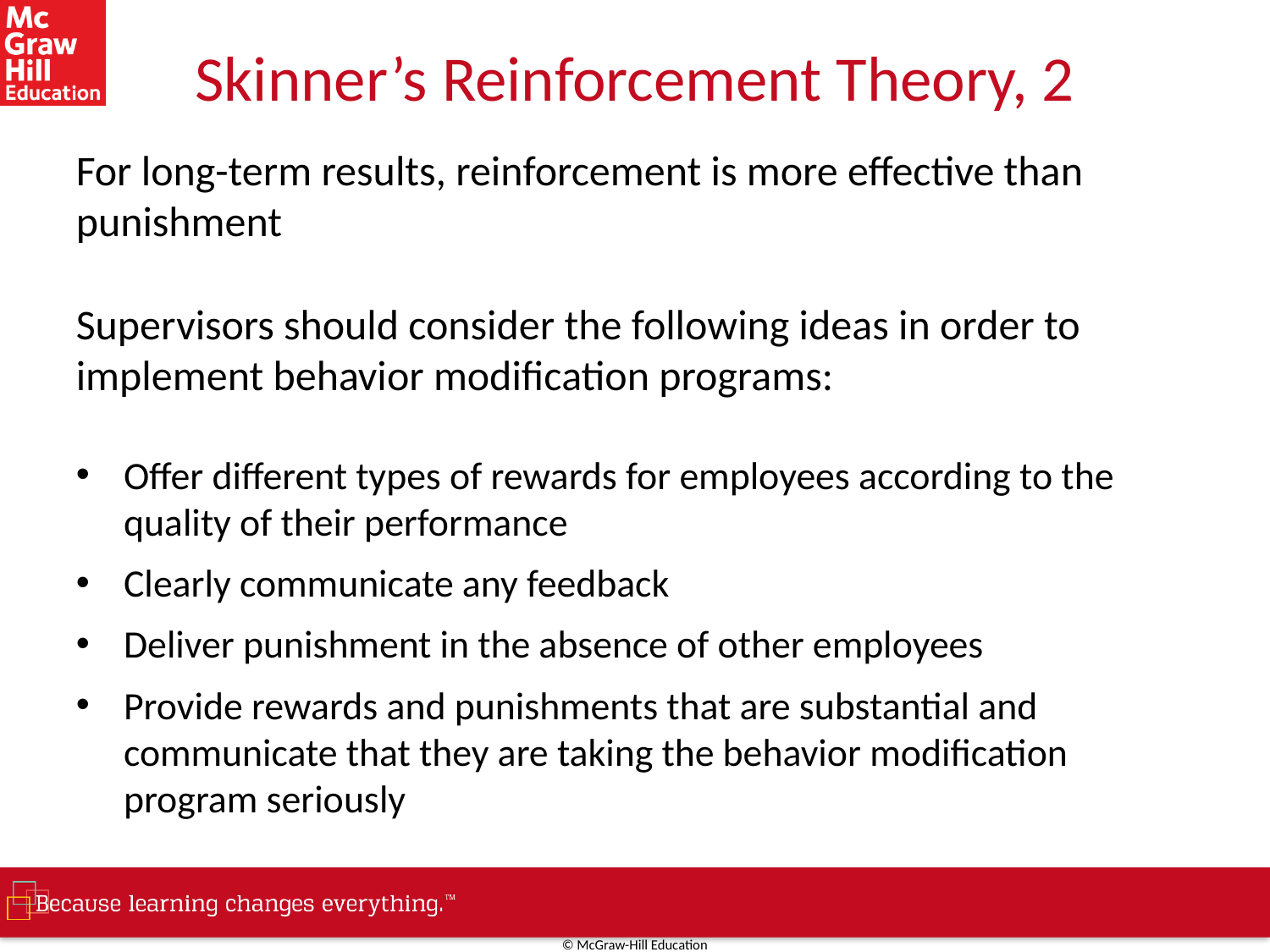

# Skinner’s Reinforcement Theory, 2
For long-term results, reinforcement is more effective than punishment

Supervisors should consider the following ideas in order to implement behavior modification programs:

Offer different types of rewards for employees according to the quality of their performance
Clearly communicate any feedback
Deliver punishment in the absence of other employees
Provide rewards and punishments that are substantial and communicate that they are taking the behavior modification program seriously